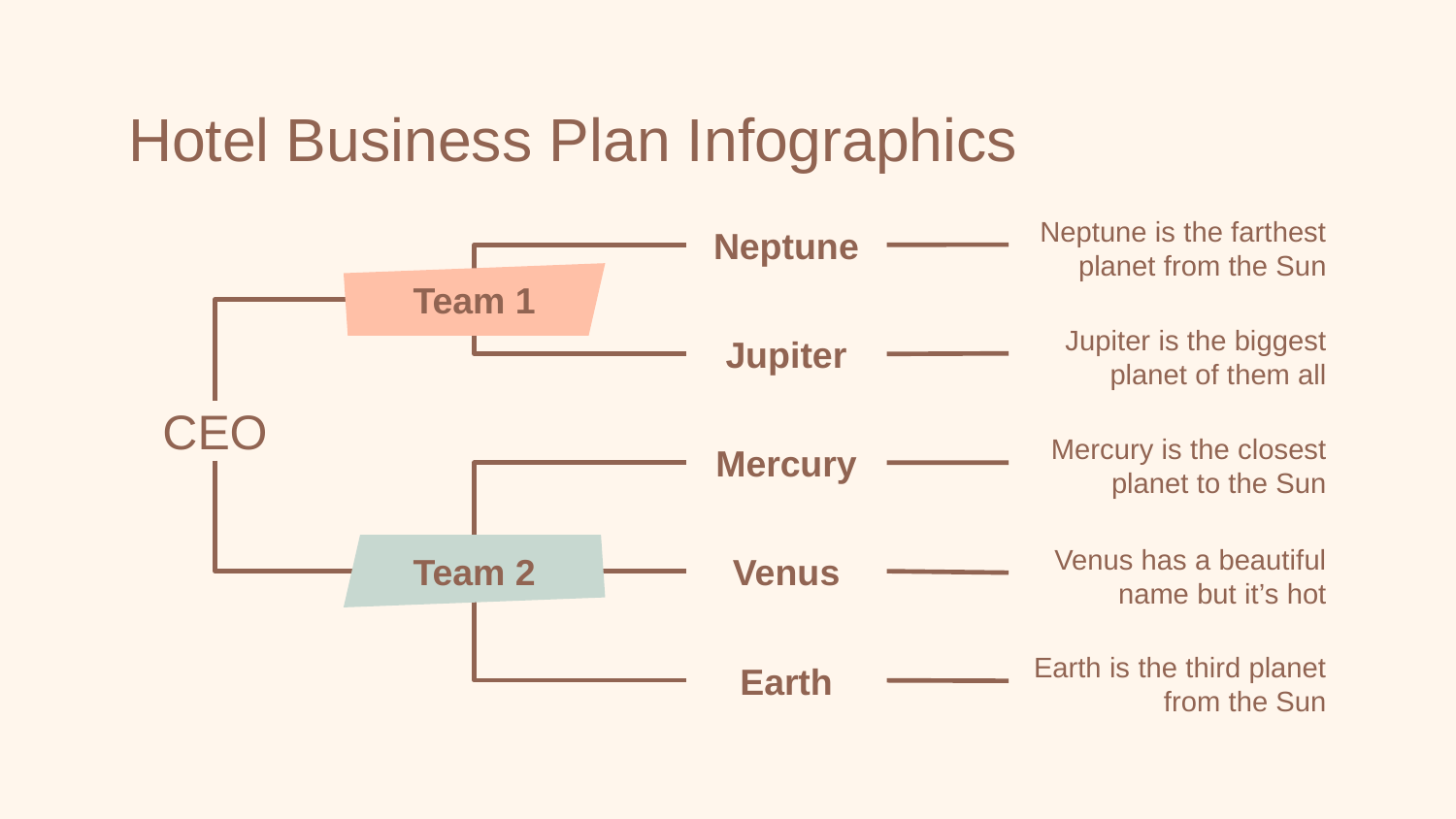

# Hotel Business Plan Infographics
Neptune is the farthest planet from the Sun
Neptune

Team 1
Jupiter is the biggest planet of them all
Jupiter
CEO
Mercury is the closest planet to the Sun
Mercury
Venus has a beautiful name but it’s hot
Venus

Team 2
Earth is the third planet from the Sun
Earth